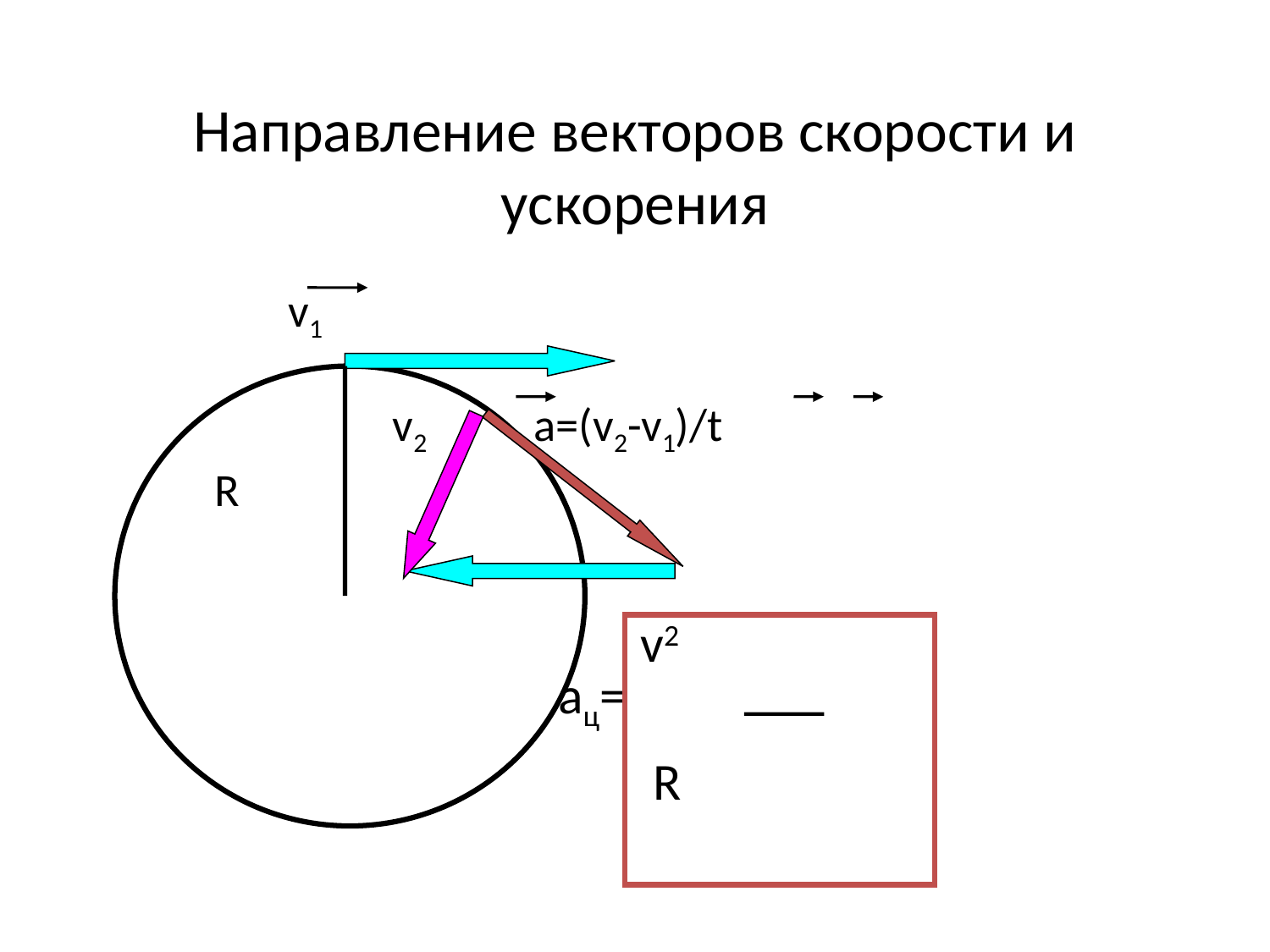

# Направление векторов скорости и ускорения
                       v1

                                                v2                  a=(v2-v1)/t
                  R

                                                                    v2
                                      aц=
                                              R